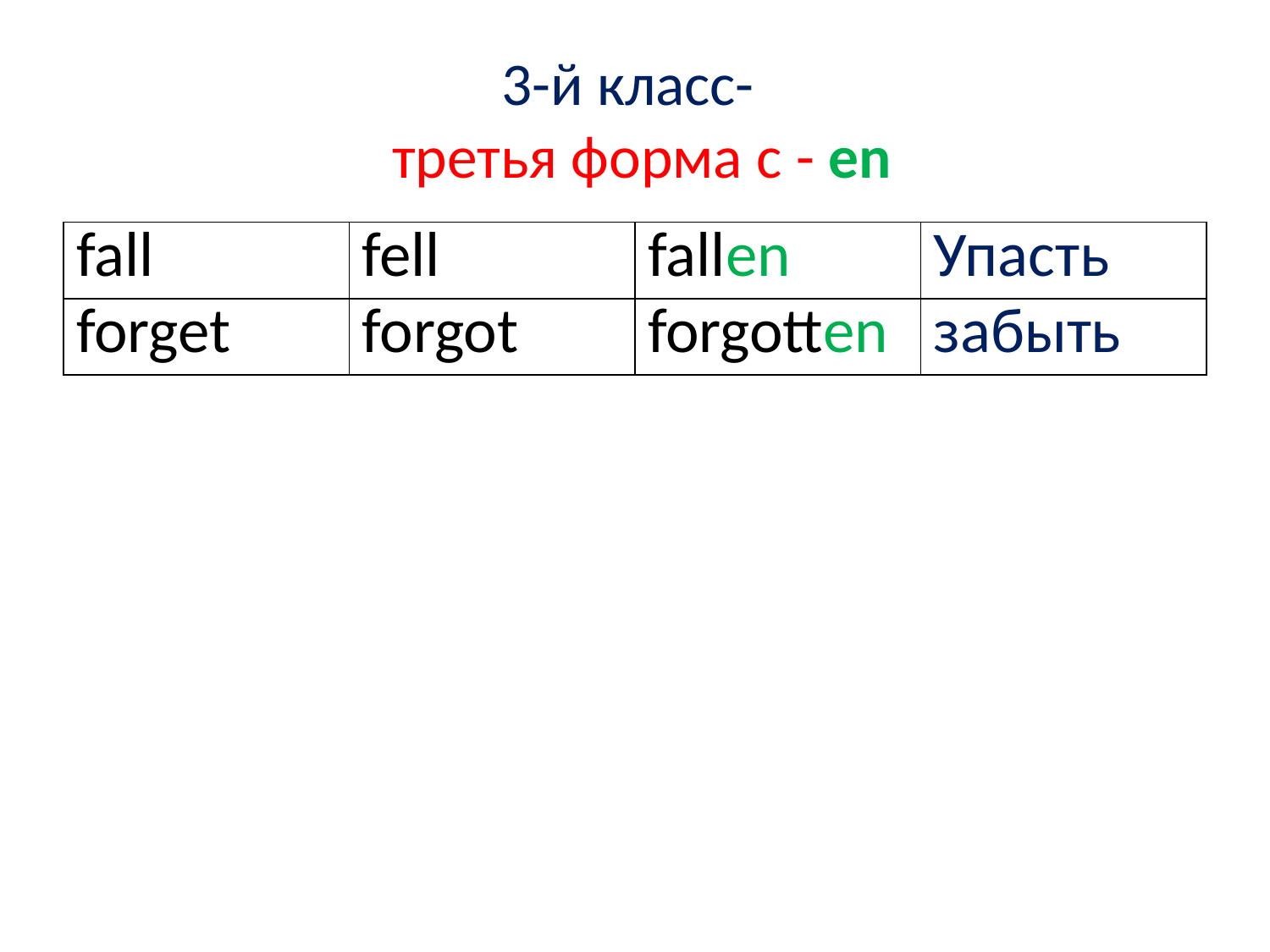

# 3-й класс- третья форма с - en
| fall | fell | fallen | Упасть |
| --- | --- | --- | --- |
| forget | forgot | forgotten | забыть |